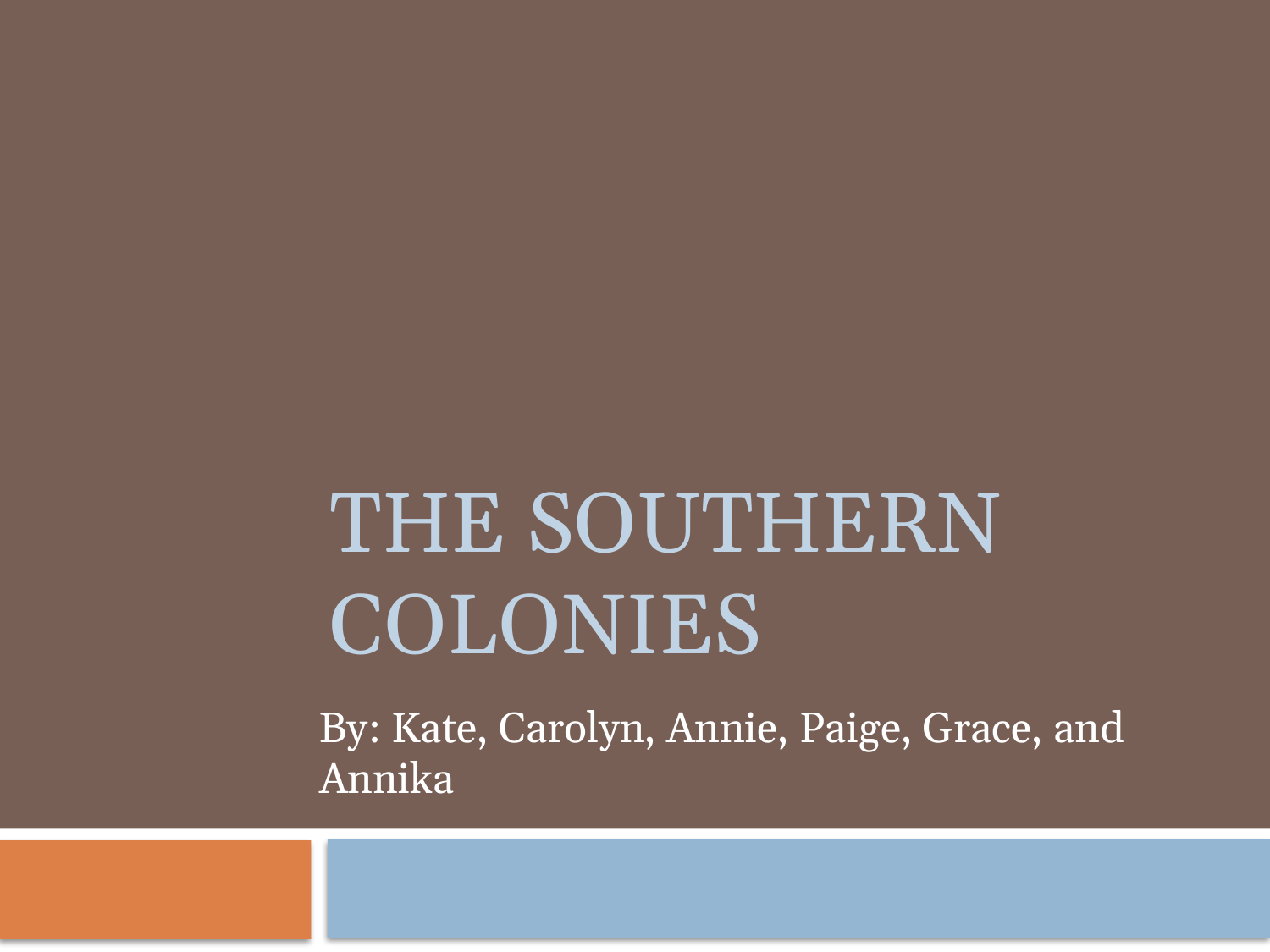

# The Southern Colonies
By: Kate, Carolyn, Annie, Paige, Grace, and Annika